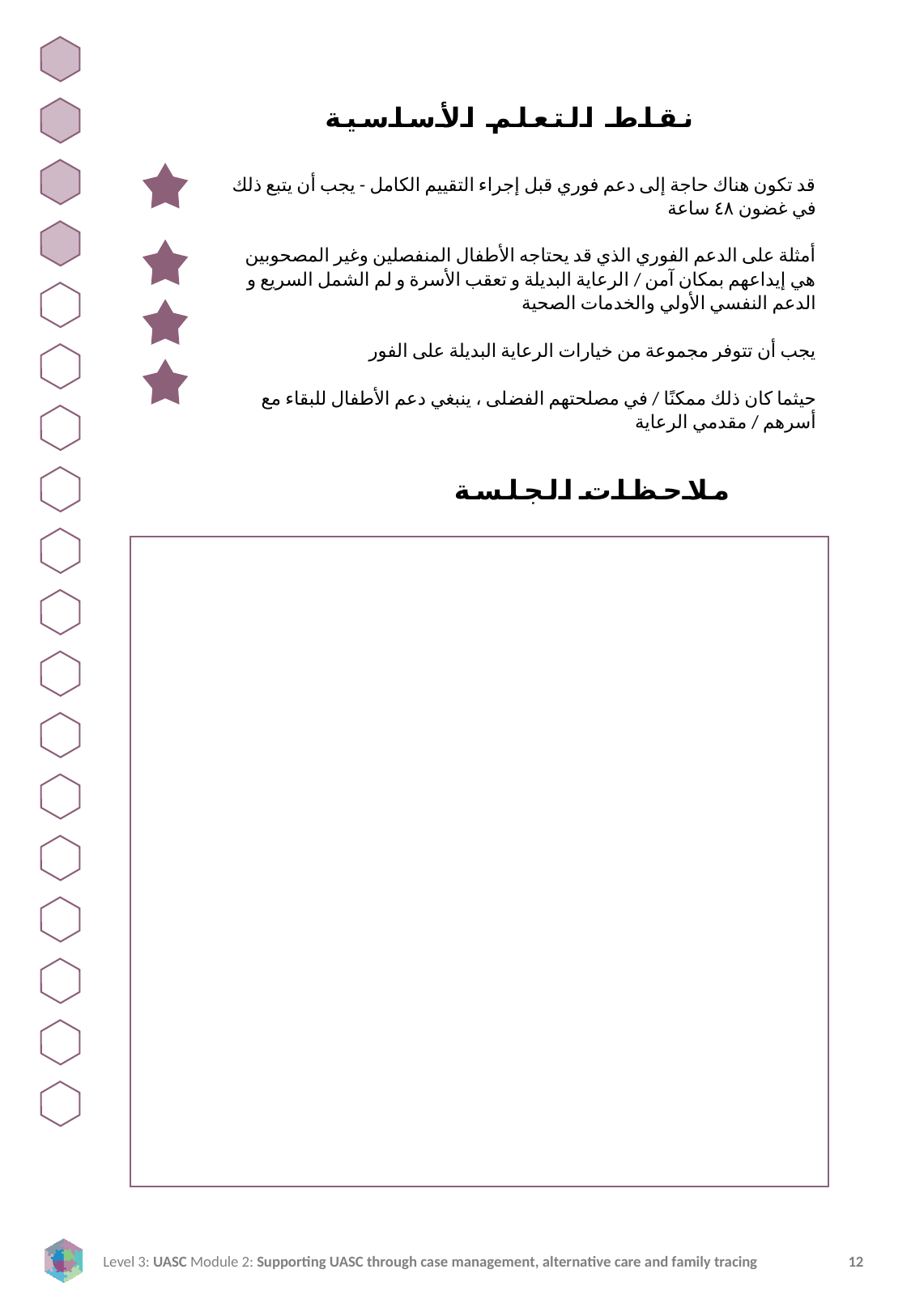

نقاط التعلم الأساسية

قد تكون هناك حاجة إلى دعم فوري قبل إجراء التقييم الكامل - يجب أن يتبع ذلك في غضون ٤٨ ساعة

أمثلة على الدعم الفوري الذي قد يحتاجه الأطفال المنفصلين وغير المصحوبين هي إيداعهم بمكان آمن / الرعاية البديلة و تعقب الأسرة و لم الشمل السريع و الدعم النفسي الأولي والخدمات الصحية

يجب أن تتوفر مجموعة من خيارات الرعاية البديلة على الفور

حيثما كان ذلك ممكنًا / في مصلحتهم الفضلى ، ينبغي دعم الأطفال للبقاء مع أسرهم / مقدمي الرعاية

ملاحظات الجلسة